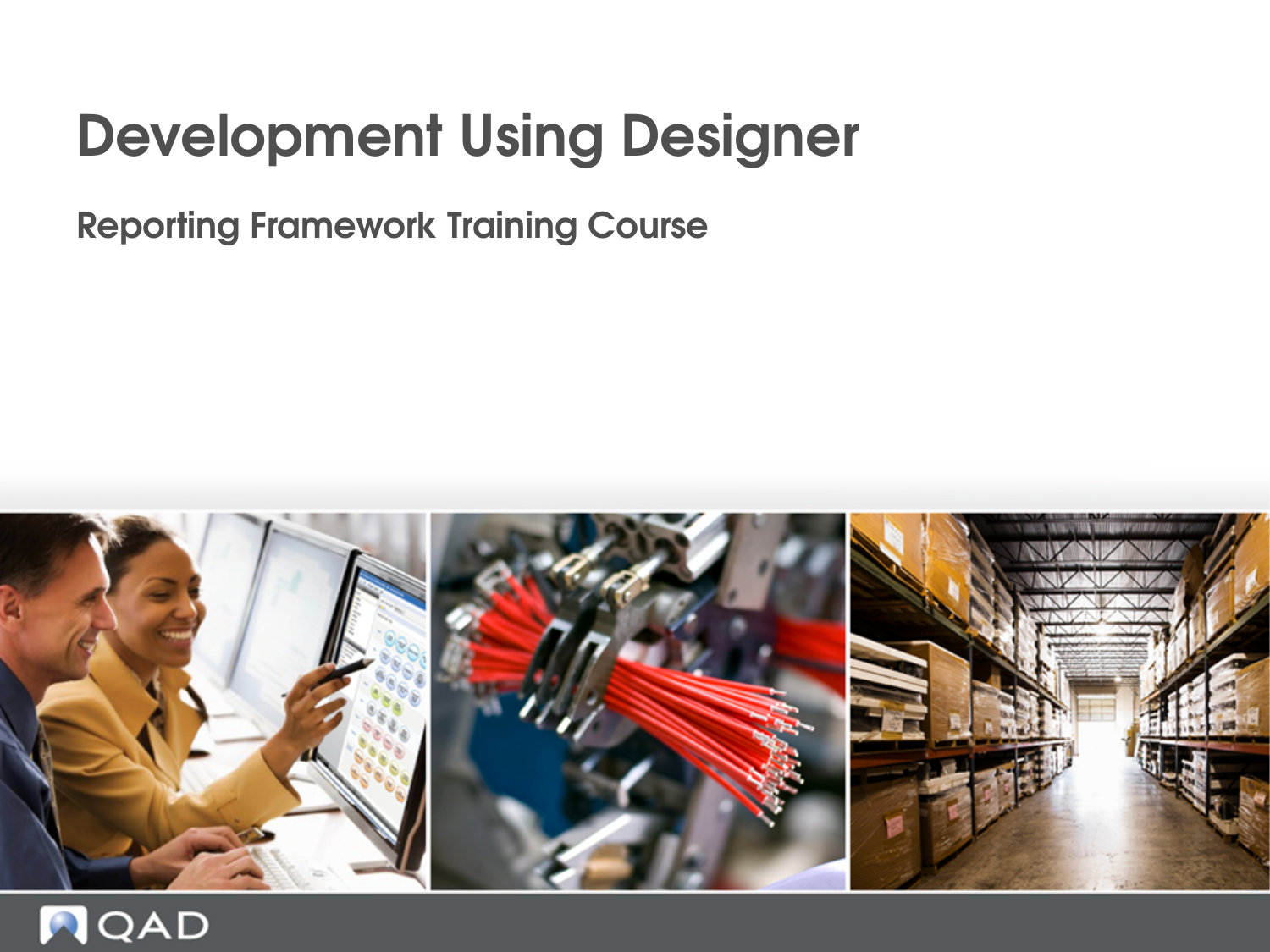

# Development Using Designer
Reporting Framework Training Course